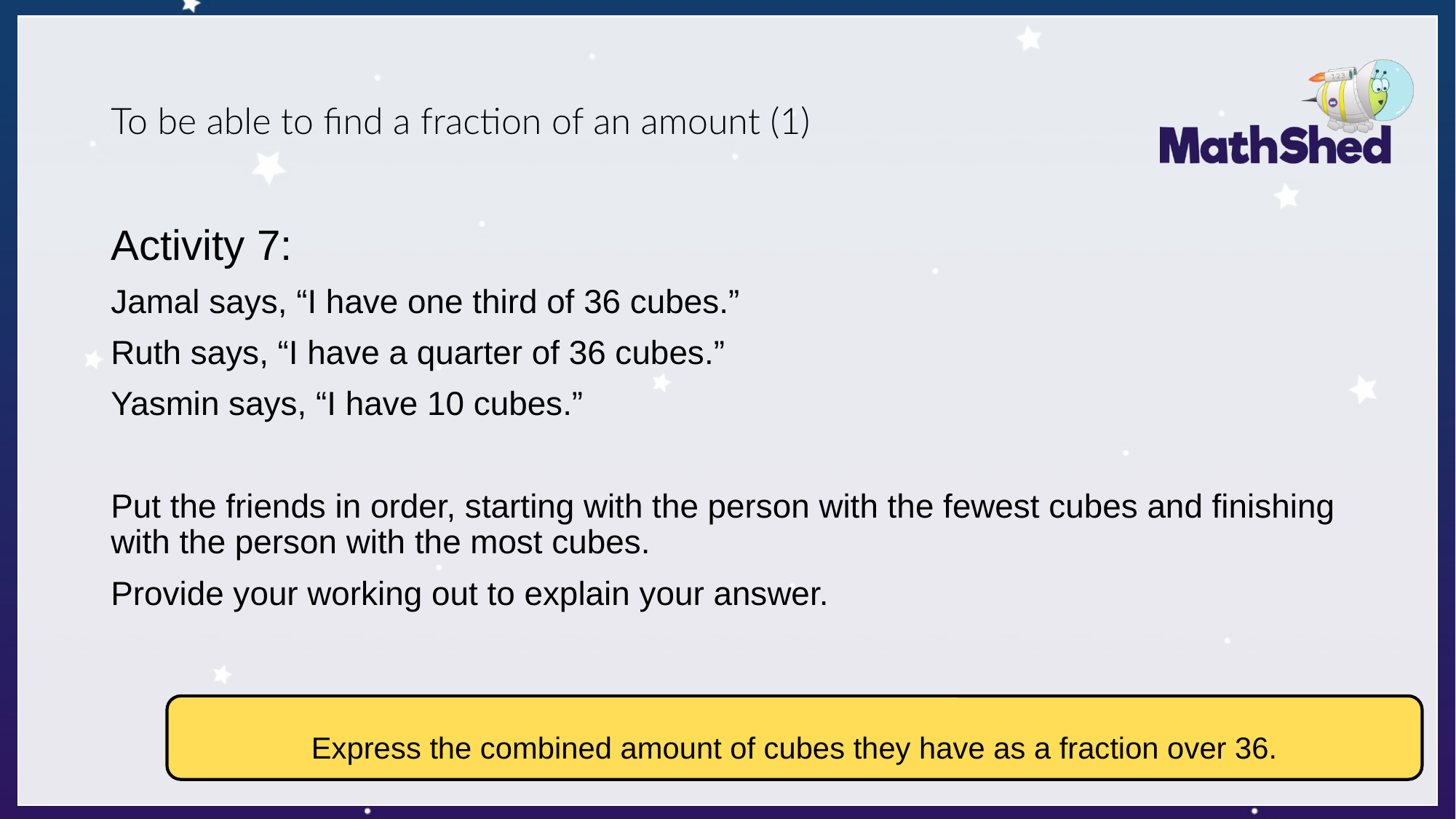

# To be able to find a fraction of an amount (1)
Activity 7:
Jamal says, “I have one third of 36 cubes.”
Ruth says, “I have a quarter of 36 cubes.”
Yasmin says, “I have 10 cubes.”

Put the friends in order, starting with the person with the fewest cubes and finishing with the person with the most cubes.
Provide your working out to explain your answer.

Express the combined amount of cubes they have as a fraction over 36.